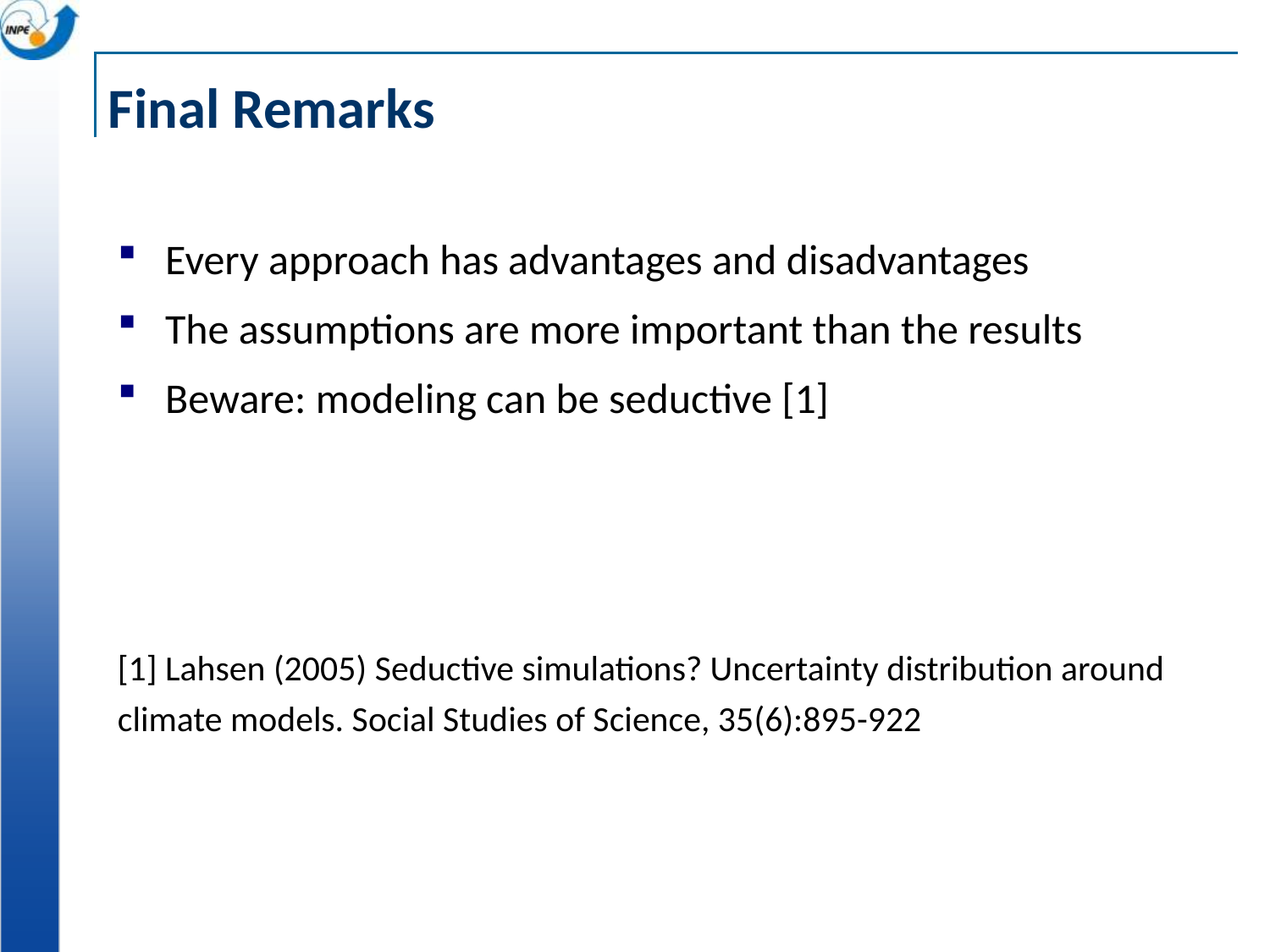

# Final Remarks
Every approach has advantages and disadvantages
The assumptions are more important than the results
Beware: modeling can be seductive [1]

[1] Lahsen (2005) Seductive simulations? Uncertainty distribution around climate models. Social Studies of Science, 35(6):895-922